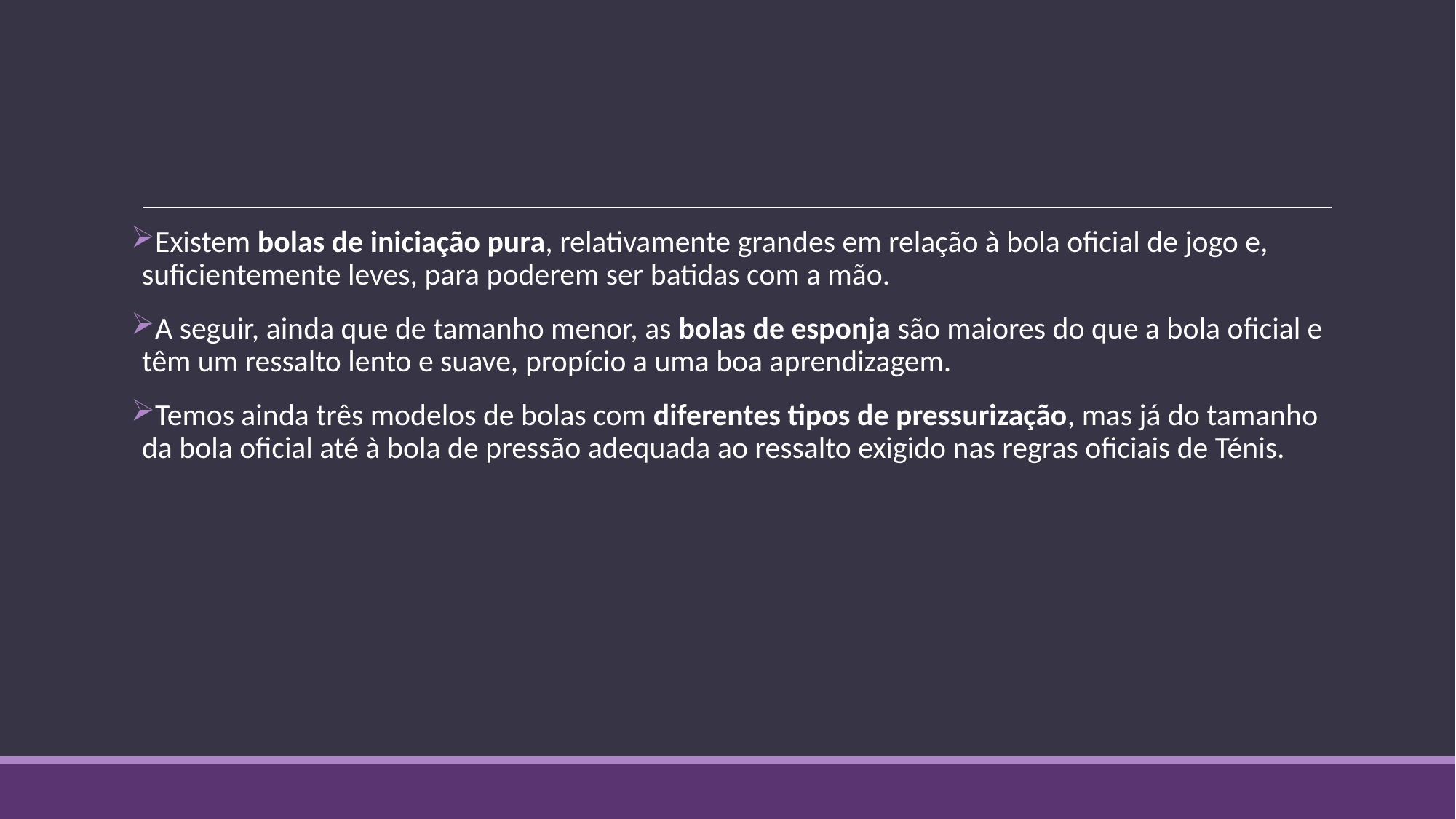

#
Existem bolas de iniciação pura, relativamente grandes em relação à bola oficial de jogo e, suficientemente leves, para poderem ser batidas com a mão.
A seguir, ainda que de tamanho menor, as bolas de esponja são maiores do que a bola oficial e têm um ressalto lento e suave, propício a uma boa aprendizagem.
Temos ainda três modelos de bolas com diferentes tipos de pressurização, mas já do tamanho da bola oficial até à bola de pressão adequada ao ressalto exigido nas regras oficiais de Ténis.